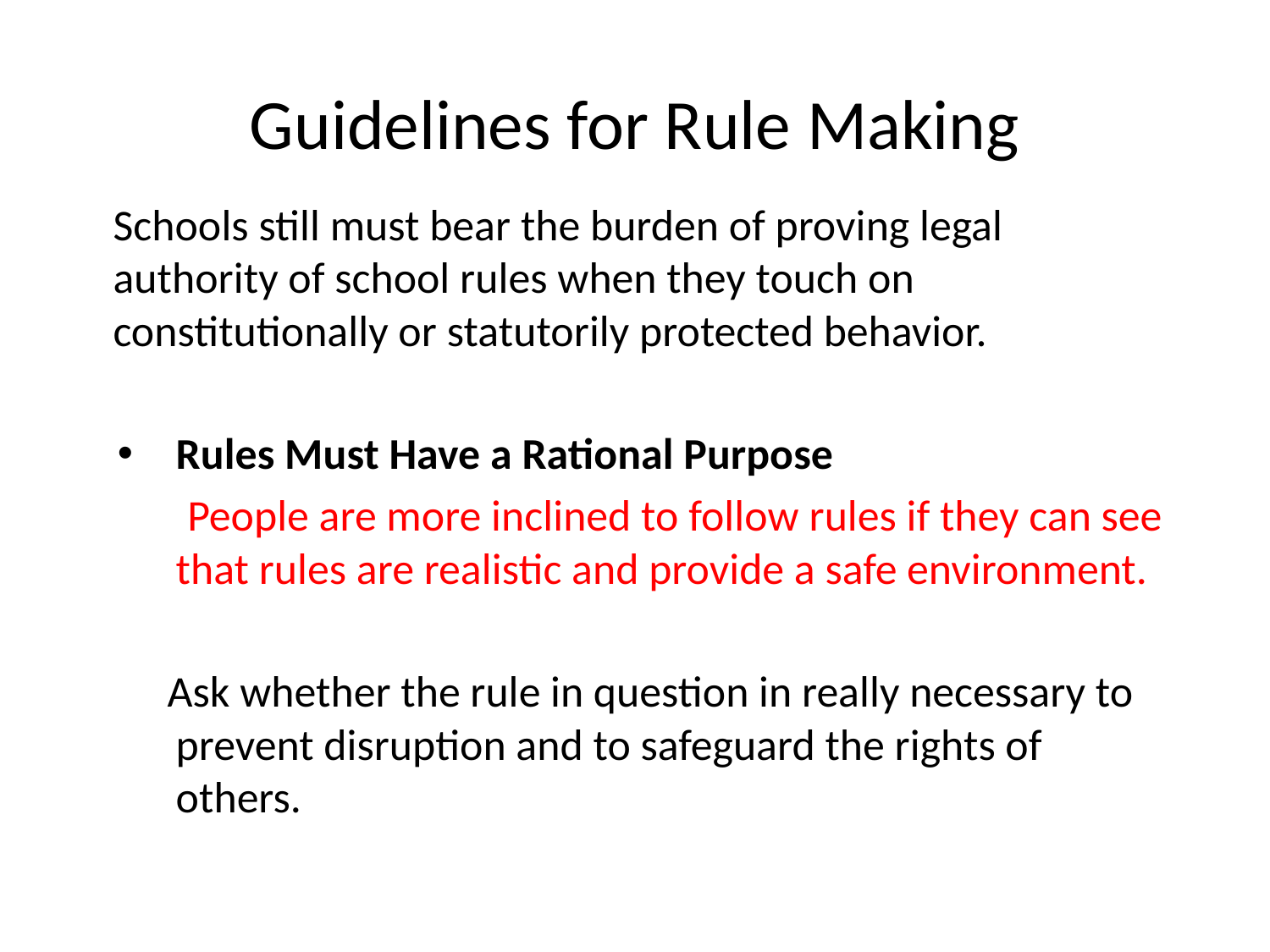

# Guidelines for Rule Making
Schools still must bear the burden of proving legal authority of school rules when they touch on constitutionally or statutorily protected behavior.

Rules Must Have a Rational Purpose
       People are more inclined to follow rules if they can see that rules are realistic and provide a safe environment.

     Ask whether the rule in question in really necessary to prevent disruption and to safeguard the rights of others.